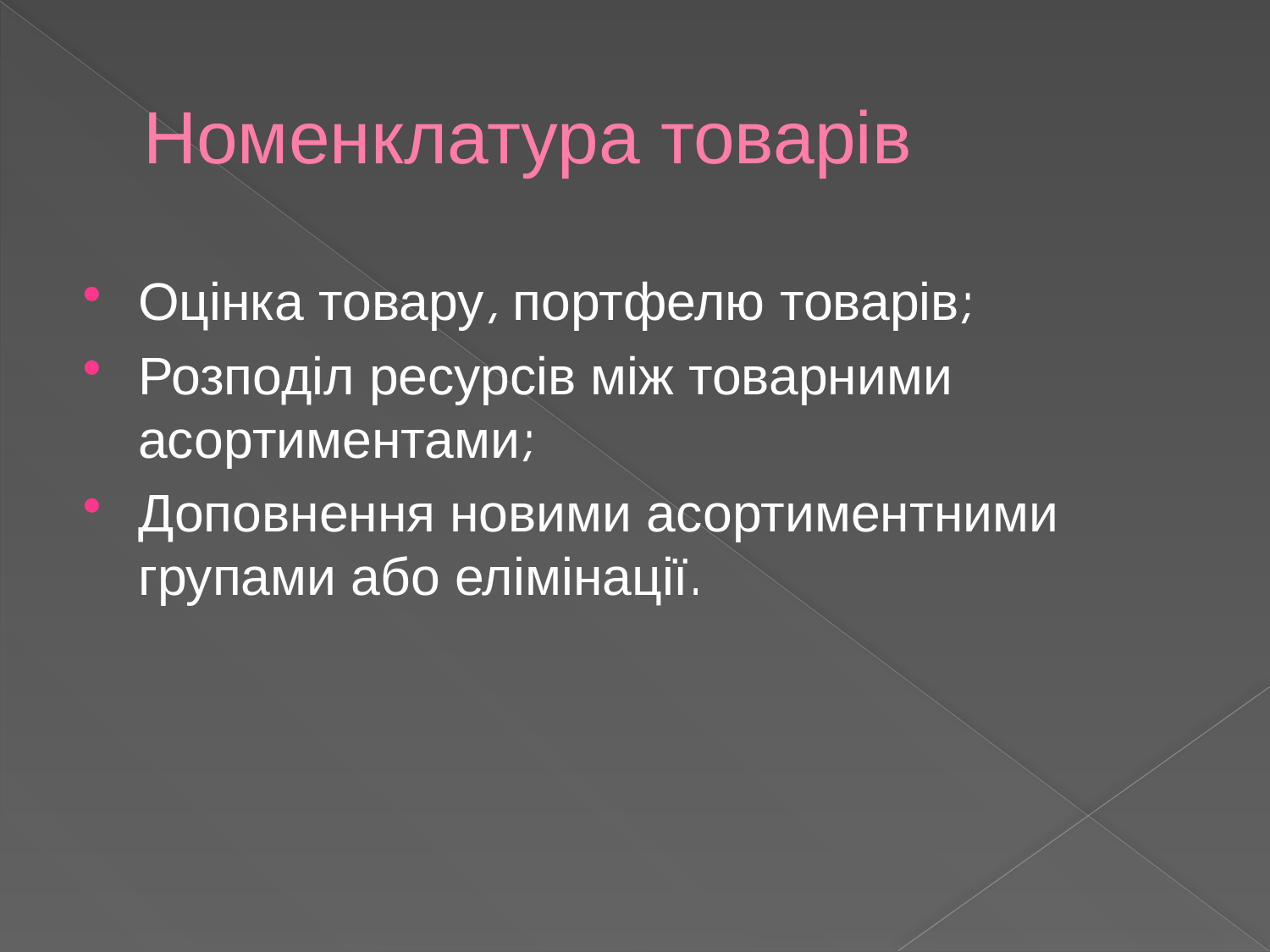

# Номенклатура товарів
Оцінка товару, портфелю товарів;
Розподіл ресурсів між товарними асортиментами;
Доповнення новими асортиментними групами або елімінації.